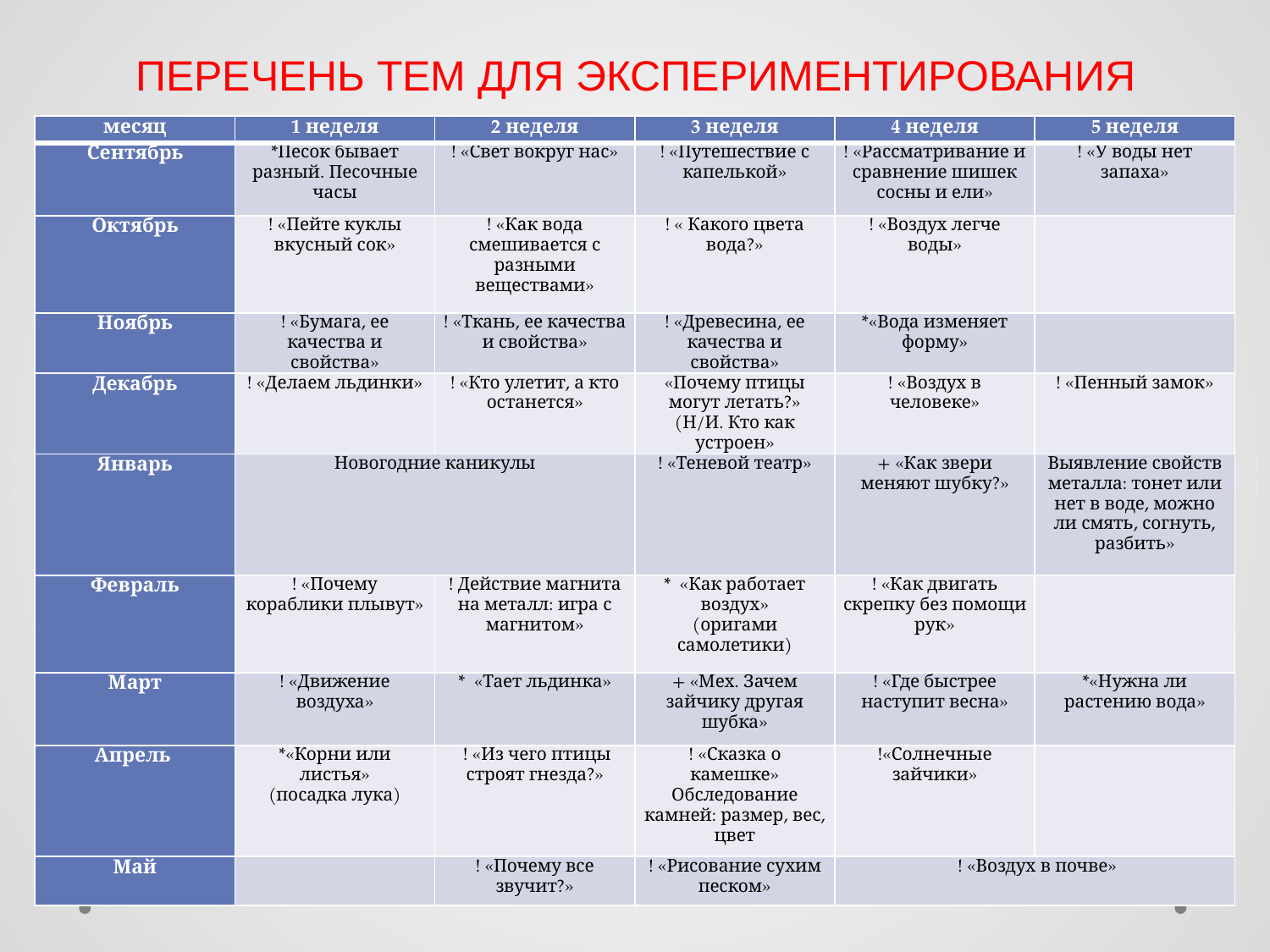

# ПЕРЕЧЕНЬ ТЕМ ДЛЯ ЭКСПЕРИМЕНТИРОВАНИЯ
| месяц | 1 неделя | 2 неделя | 3 неделя | 4 неделя | 5 неделя |
| --- | --- | --- | --- | --- | --- |
| Сентябрь | \*Песок бывает разный. Песочные часы | ! «Свет вокруг нас» | ! «Путешествие с капелькой» | ! «Рассматривание и сравнение шишек сосны и ели» | ! «У воды нет запаха» |
| Октябрь | ! «Пейте куклы вкусный сок» | ! «Как вода смешивается с разными веществами» | ! « Какого цвета вода?» | ! «Воздух легче воды» |  |
| Ноябрь | ! «Бумага, ее качества и свойства» | ! «Ткань, ее качества и свойства» | ! «Древесина, ее качества и свойства» | \*«Вода изменяет форму» |  |
| Декабрь | ! «Делаем льдинки» | ! «Кто улетит, а кто останется» | «Почему птицы могут летать?» (Н/И. Кто как устроен» | ! «Воздух в человеке» | ! «Пенный замок» |
| Январь | Новогодние каникулы |  | ! «Теневой театр» | + «Как звери меняют шубку?» | Выявление свойств металла: тонет или нет в воде, можно ли смять, согнуть, разбить» |
| Февраль | ! «Почему кораблики плывут» | ! Действие магнита на металл: игра с магнитом» | \* «Как работает воздух» (оригами самолетики) | ! «Как двигать скрепку без помощи рук» |  |
| Март | ! «Движение воздуха» | \* «Тает льдинка» | + «Мех. Зачем зайчику другая шубка» | ! «Где быстрее наступит весна» | \*«Нужна ли растению вода» |
| Апрель | \*«Корни или листья» (посадка лука) | ! «Из чего птицы строят гнезда?» | ! «Сказка о камешке» Обследование камней: размер, вес, цвет | !«Солнечные зайчики» |  |
| Май |  | ! «Почему все звучит?» | ! «Рисование сухим песком» | ! «Воздух в почве» |  |